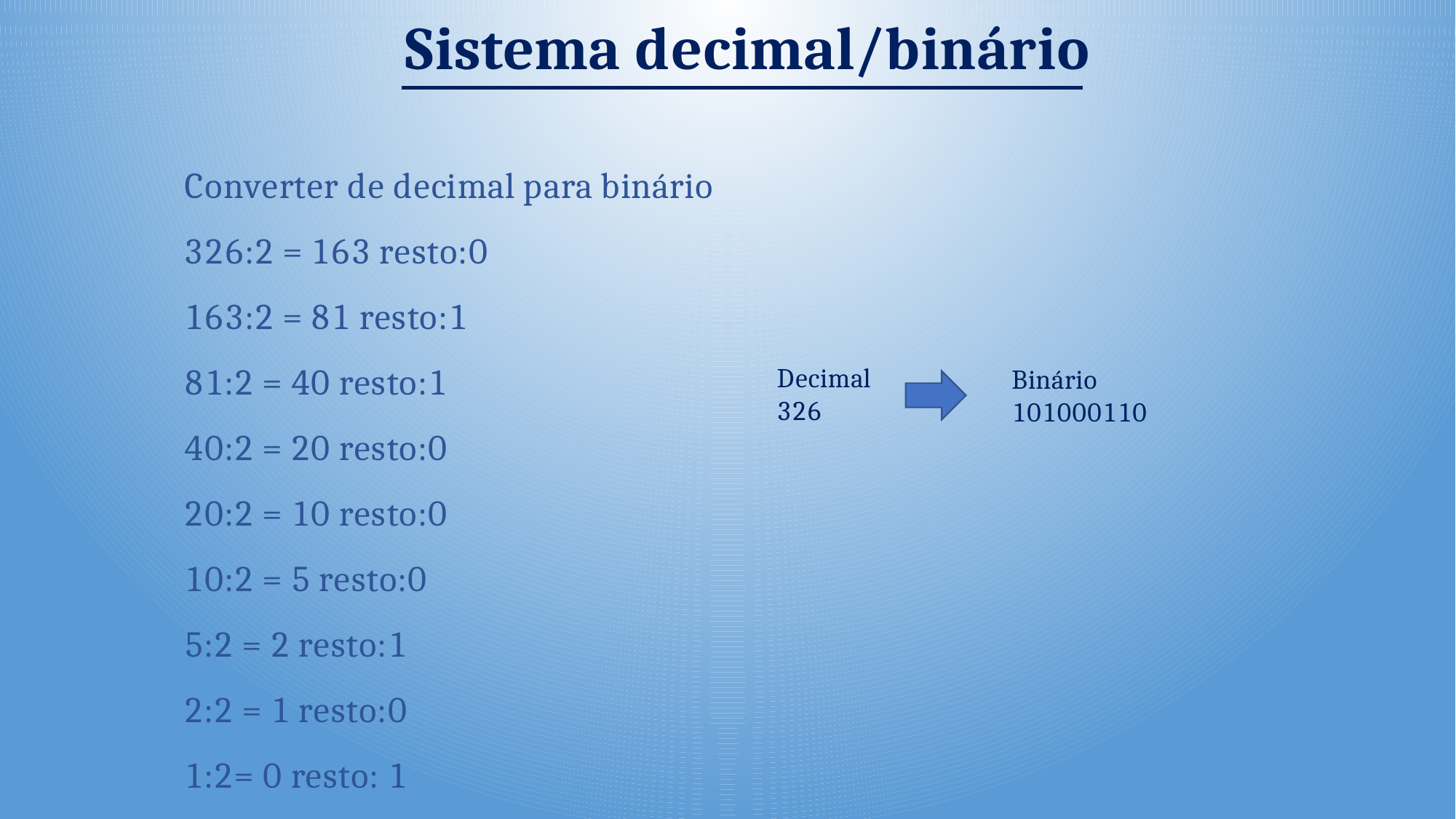

Sistema decimal/binário
Converter de decimal para binário
326:2 = 163 resto:0
163:2 = 81 resto:1
81:2 = 40 resto:1
40:2 = 20 resto:0
20:2 = 10 resto:0
10:2 = 5 resto:0
5:2 = 2 resto:1
2:2 = 1 resto:0
1:2= 0 resto: 1
Decimal
326
Binário
101000110